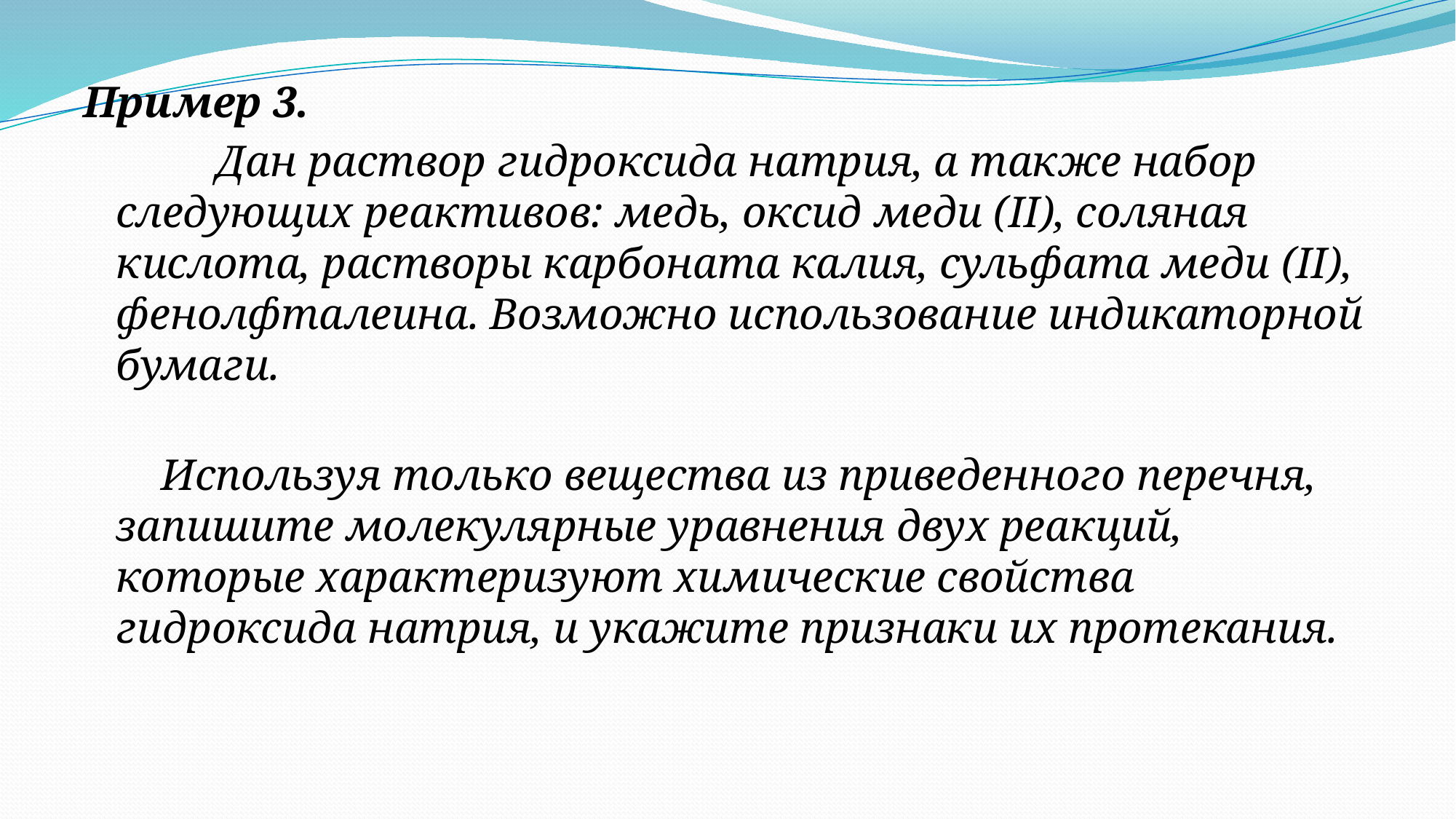

Пример 3.
            Дан раствор гидроксида натрия, а также набор следующих реактивов: медь, оксид меди (II), соляная кислота, растворы карбоната калия, сульфата меди (II), фенолфталеина. Возможно использование индикаторной бумаги.
       Используя только вещества из приведенного перечня, запишите молекулярные уравнения двух реакций, которые характеризуют химические свойства гидроксида натрия, и укажите признаки их протекания.